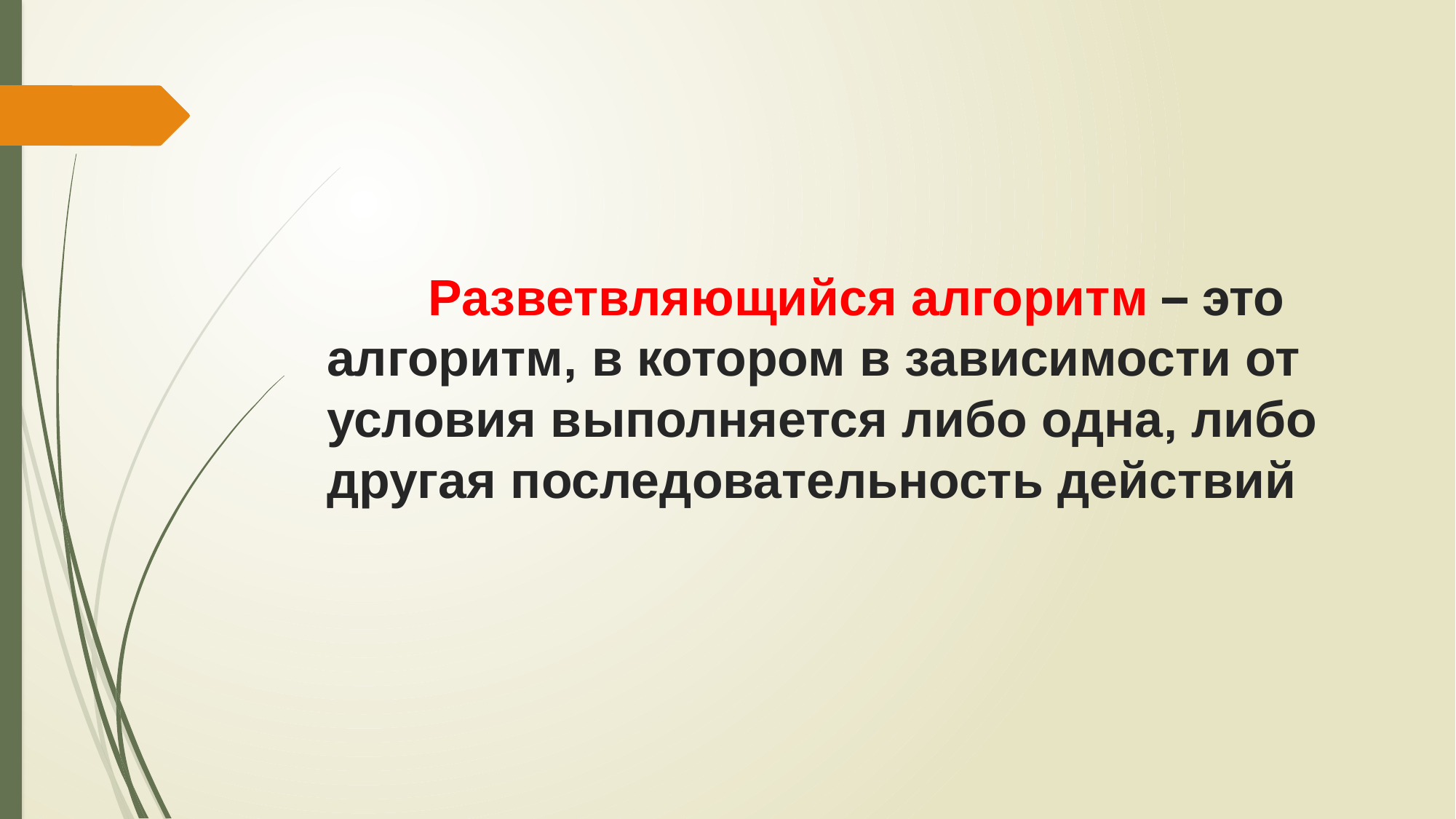

# Разветвляющийся алгоритм – это алгоритм, в котором в зависимости от условия выполняется либо одна, либо другая последовательность действий